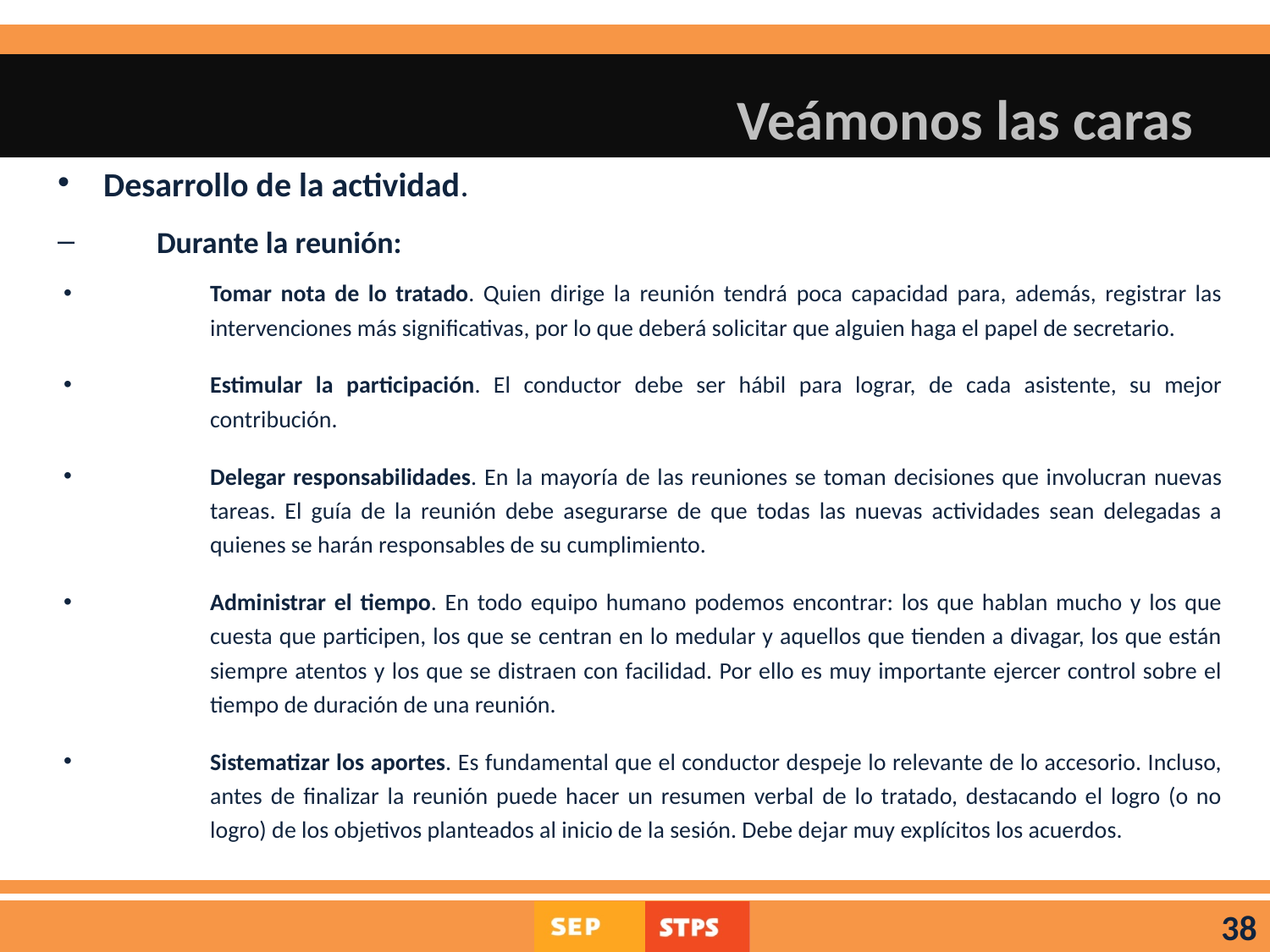

# Veámonos las caras
Desarrollo de la actividad.

Durante la reunión:

Tomar nota de lo tratado. Quien dirige la reunión tendrá poca capacidad para, además, registrar las intervenciones más significativas, por lo que deberá solicitar que alguien haga el papel de secretario.

Estimular la participación. El conductor debe ser hábil para lograr, de cada asistente, su mejor contribución.

Delegar responsabilidades. En la mayoría de las reuniones se toman decisiones que involucran nuevas tareas. El guía de la reunión debe asegurarse de que todas las nuevas actividades sean delegadas a quienes se harán responsables de su cumplimiento.

Administrar el tiempo. En todo equipo humano podemos encontrar: los que hablan mucho y los que cuesta que participen, los que se centran en lo medular y aquellos que tienden a divagar, los que están siempre atentos y los que se distraen con facilidad. Por ello es muy importante ejercer control sobre el tiempo de duración de una reunión.

Sistematizar los aportes. Es fundamental que el conductor despeje lo relevante de lo accesorio. Incluso, antes de finalizar la reunión puede hacer un resumen verbal de lo tratado, destacando el logro (o no logro) de los objetivos planteados al inicio de la sesión. Debe dejar muy explícitos los acuerdos.
38